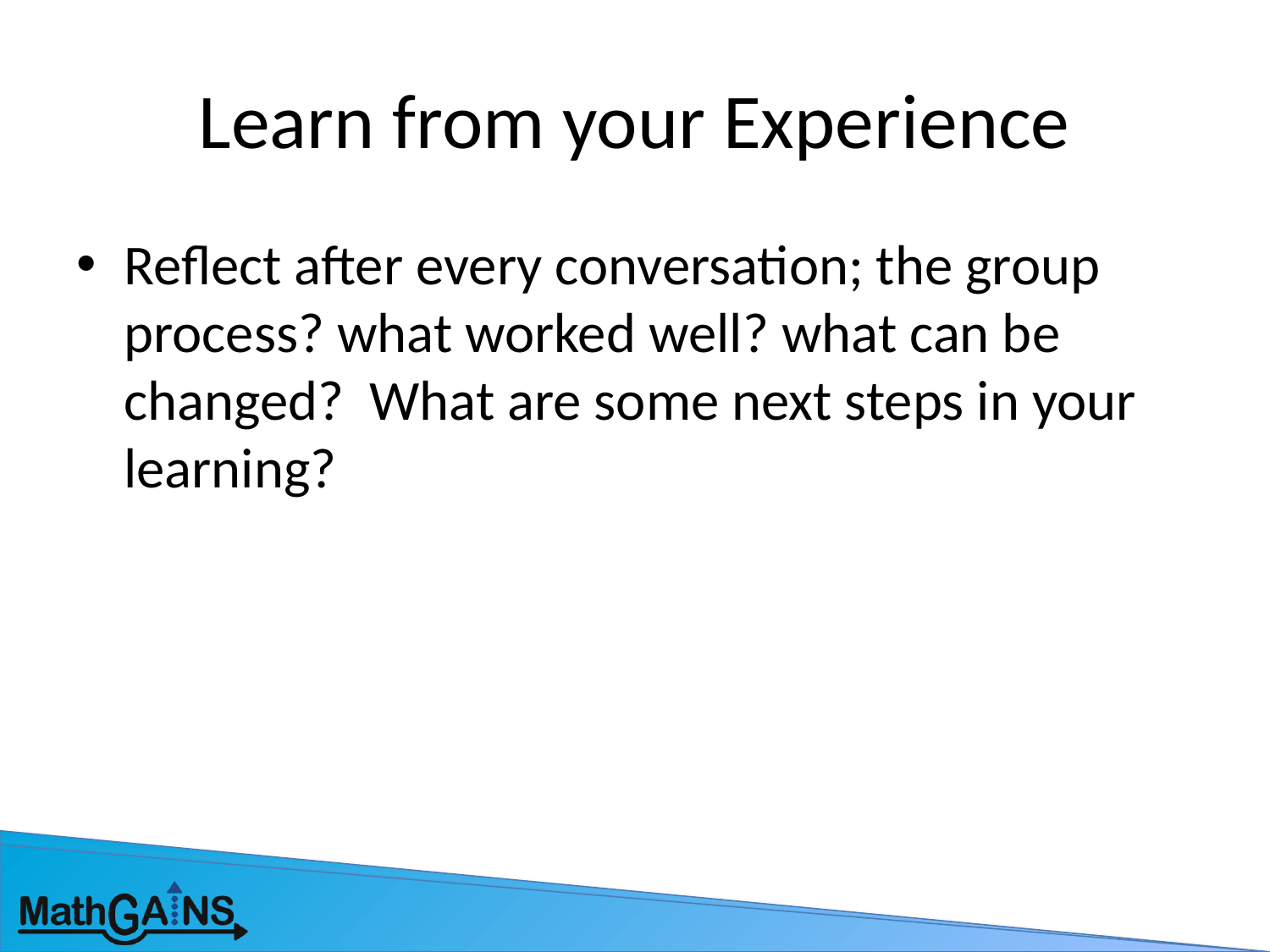

# Learn from your Experience
Reflect after every conversation; the group process? what worked well? what can be changed?  What are some next steps in your learning?